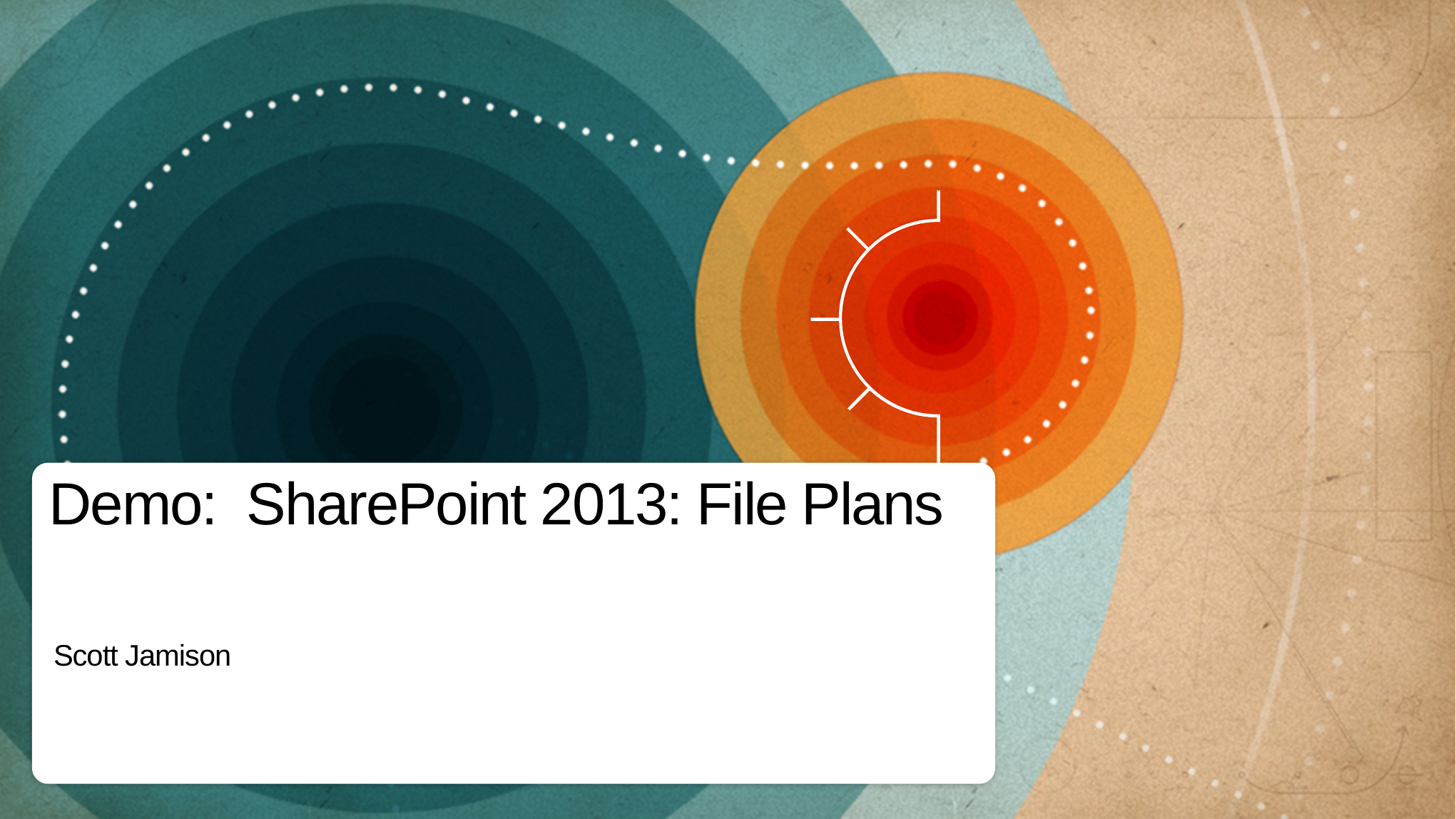

# Demo:  SharePoint 2013: File Plans
Scott Jamison